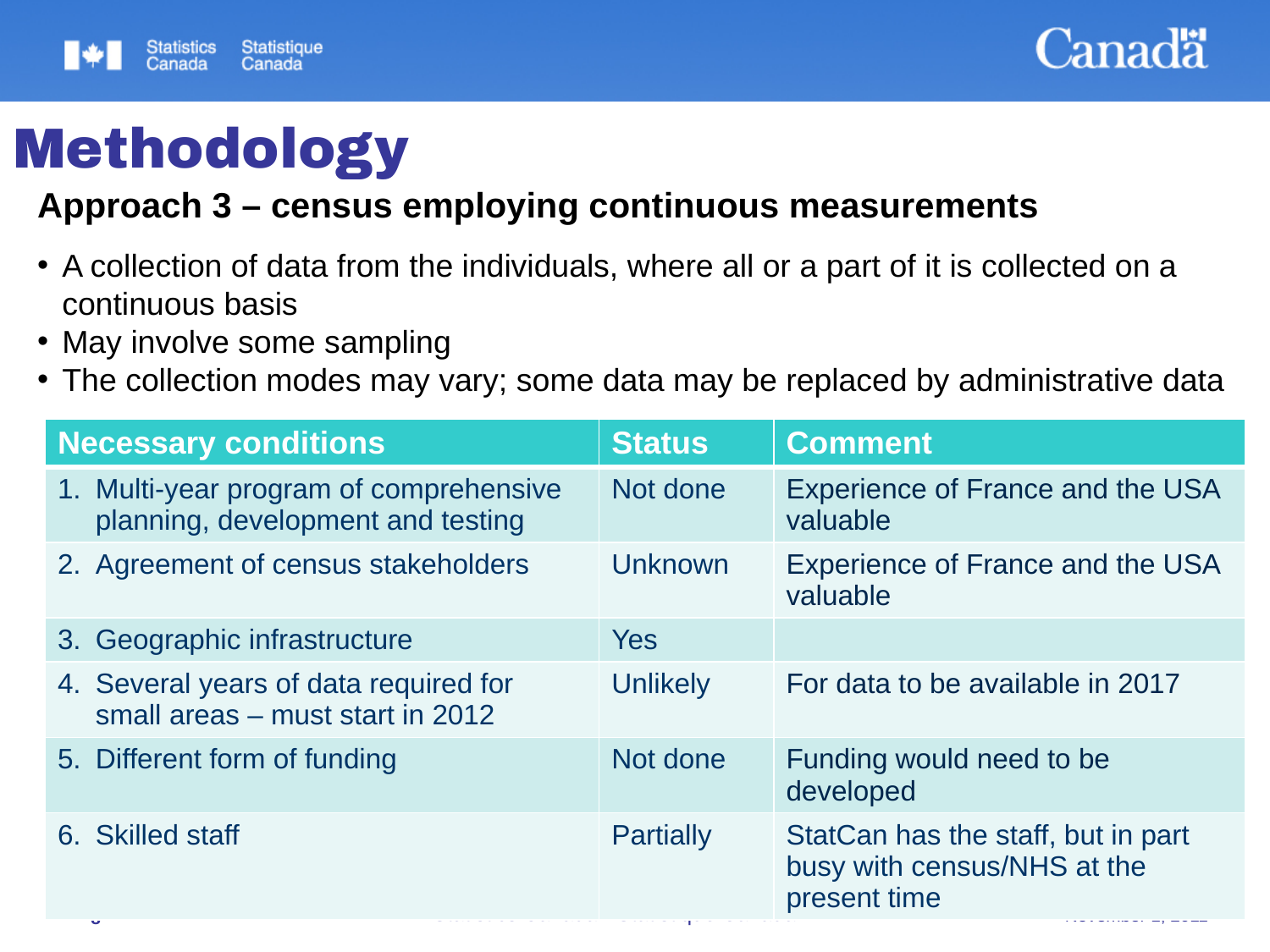

# Methodology
Approach 3 – census employing continuous measurements

A collection of data from the individuals, where all or a part of it is collected on a continuous basis
May involve some sampling
The collection modes may vary; some data may be replaced by administrative data
| Necessary conditions | Status | Comment |
| --- | --- | --- |
| 1. Multi-year program of comprehensive planning, development and testing | Not done | Experience of France and the USA valuable |
| 2. Agreement of census stakeholders | Unknown | Experience of France and the USA valuable |
| 3. Geographic infrastructure | Yes |  |
| 4. Several years of data required for small areas – must start in 2012 | Unlikely | For data to be available in 2017 |
| 5. Different form of funding | Not done | Funding would need to be developed |
| 6. Skilled staff | Partially | StatCan has the staff, but in part busy with census/NHS at the present time |
Statistics Canada • Statistique Canada
November 1, 2011
8